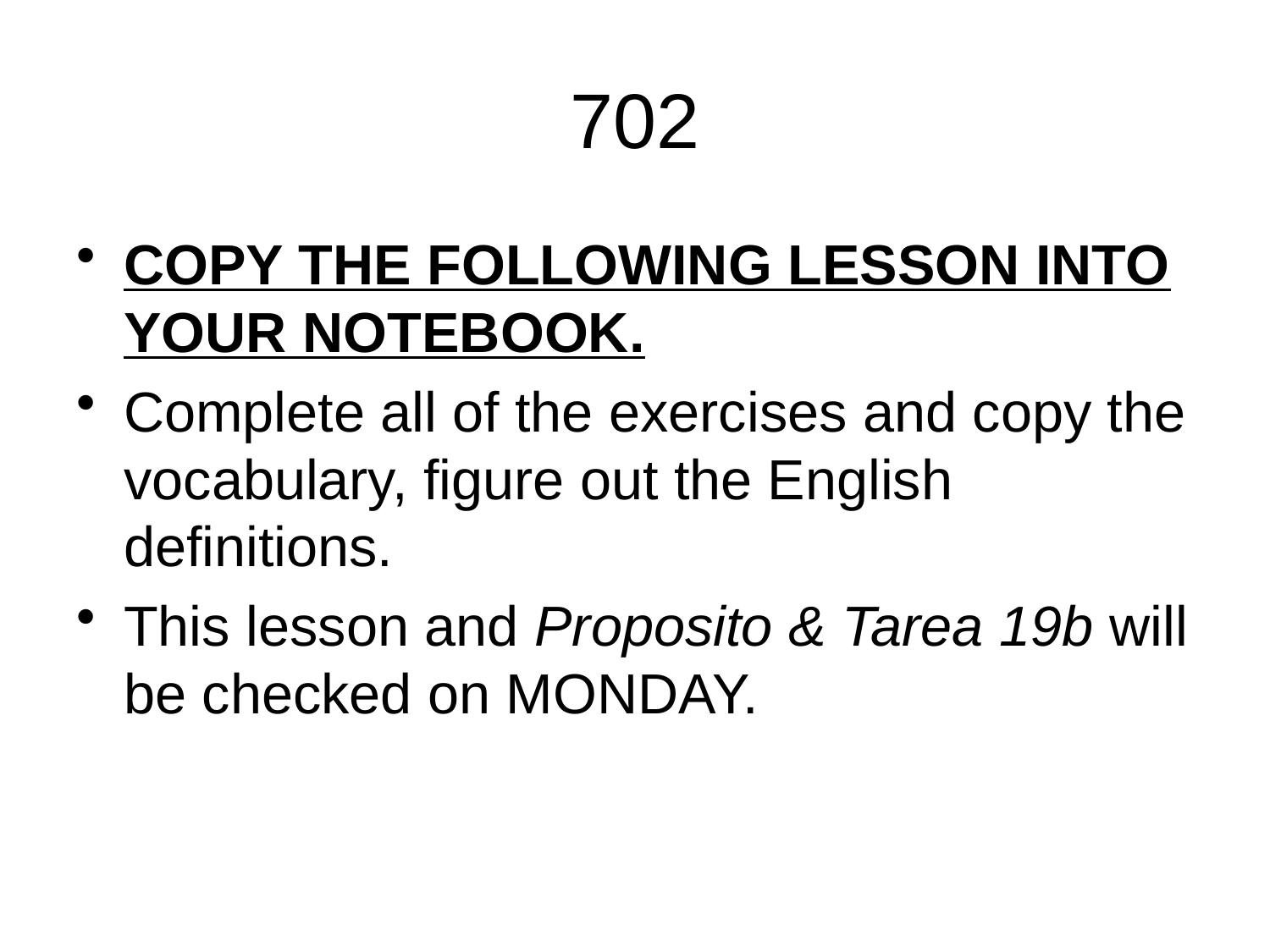

# 702
COPY THE FOLLOWING LESSON INTO YOUR NOTEBOOK.
Complete all of the exercises and copy the vocabulary, figure out the English definitions.
This lesson and Proposito & Tarea 19b will be checked on MONDAY.